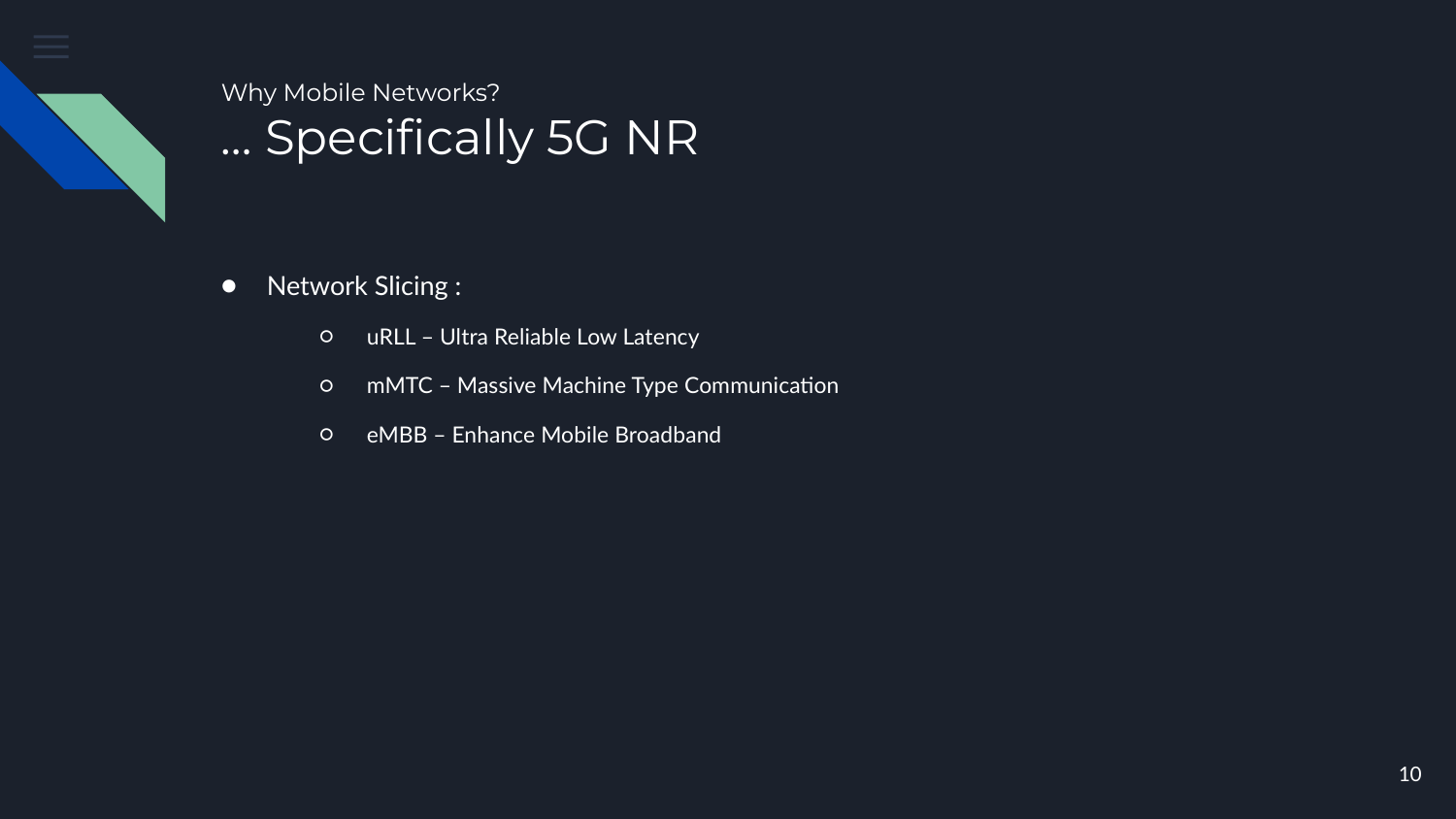

# Why Mobile Networks? … Specifically 5G NR
Network Slicing :
uRLL – Ultra Reliable Low Latency
mMTC – Massive Machine Type Communication
eMBB – Enhance Mobile Broadband

10